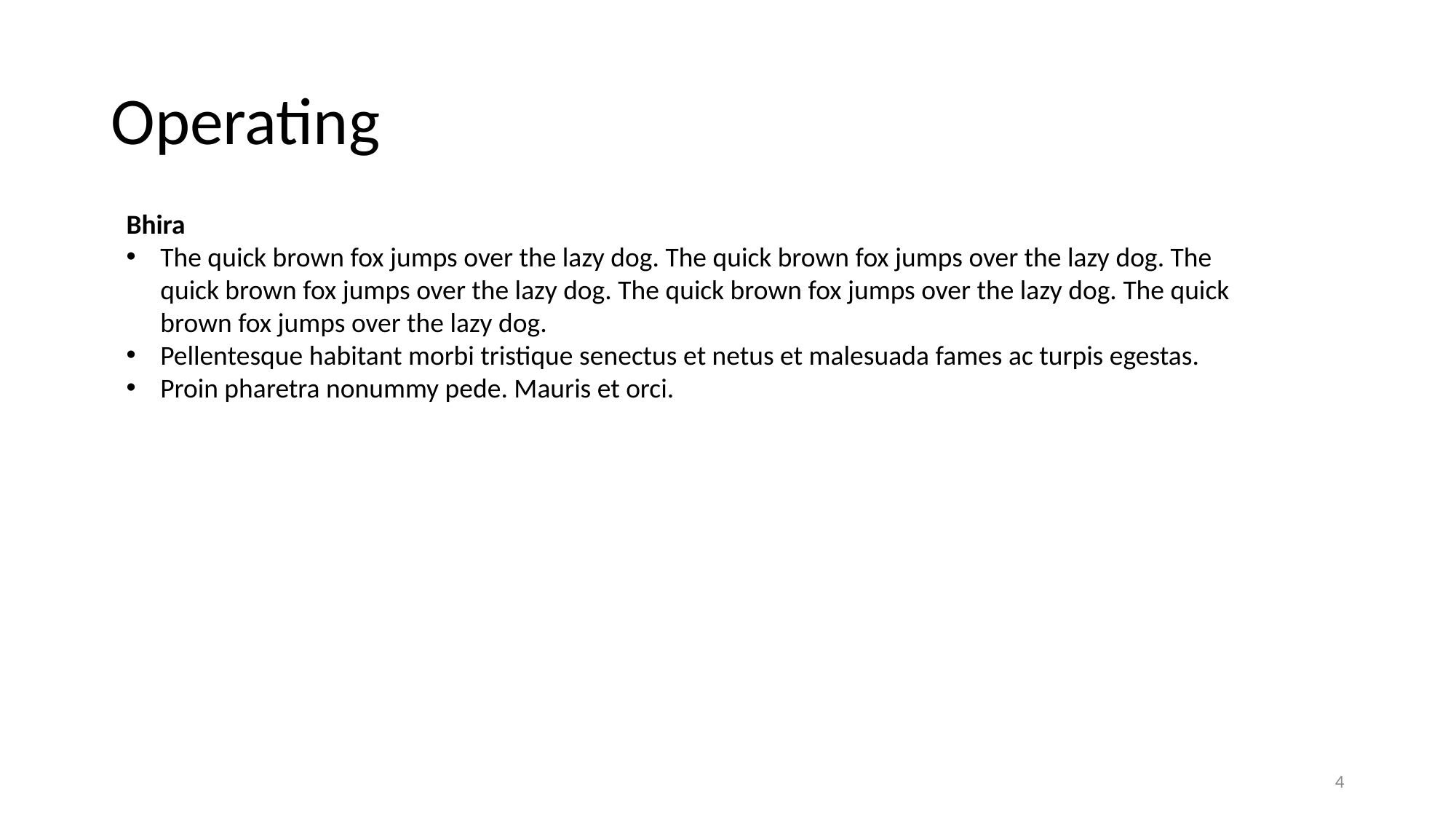

# Operating
Bhira
The quick brown fox jumps over the lazy dog. The quick brown fox jumps over the lazy dog. The quick brown fox jumps over the lazy dog. The quick brown fox jumps over the lazy dog. The quick brown fox jumps over the lazy dog.
Pellentesque habitant morbi tristique senectus et netus et malesuada fames ac turpis egestas.
Proin pharetra nonummy pede. Mauris et orci.
4